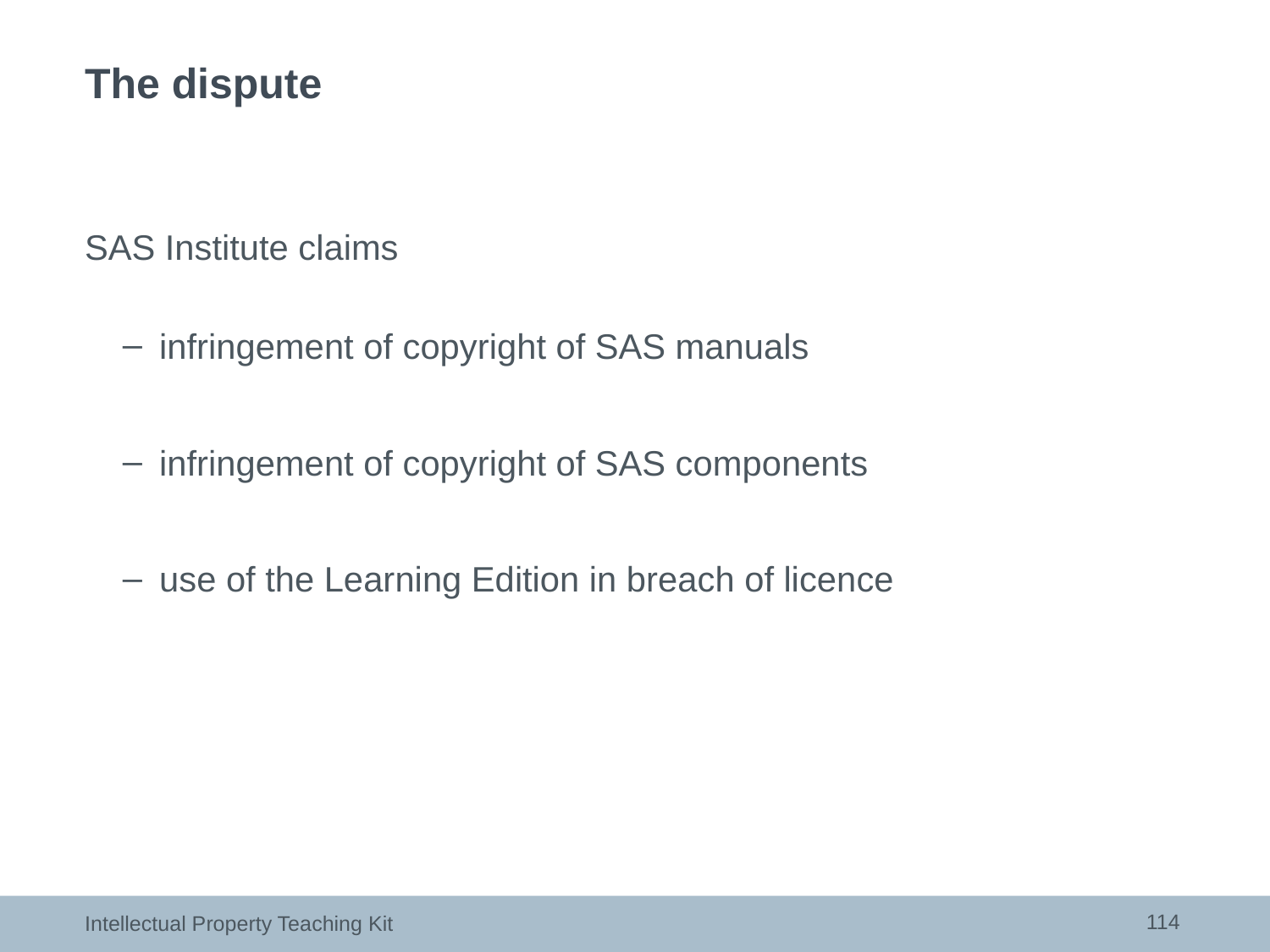

# The dispute
SAS Institute claims

infringement of copyright of SAS manuals

infringement of copyright of SAS components

use of the Learning Edition in breach of licence

114
Intellectual Property Teaching Kit